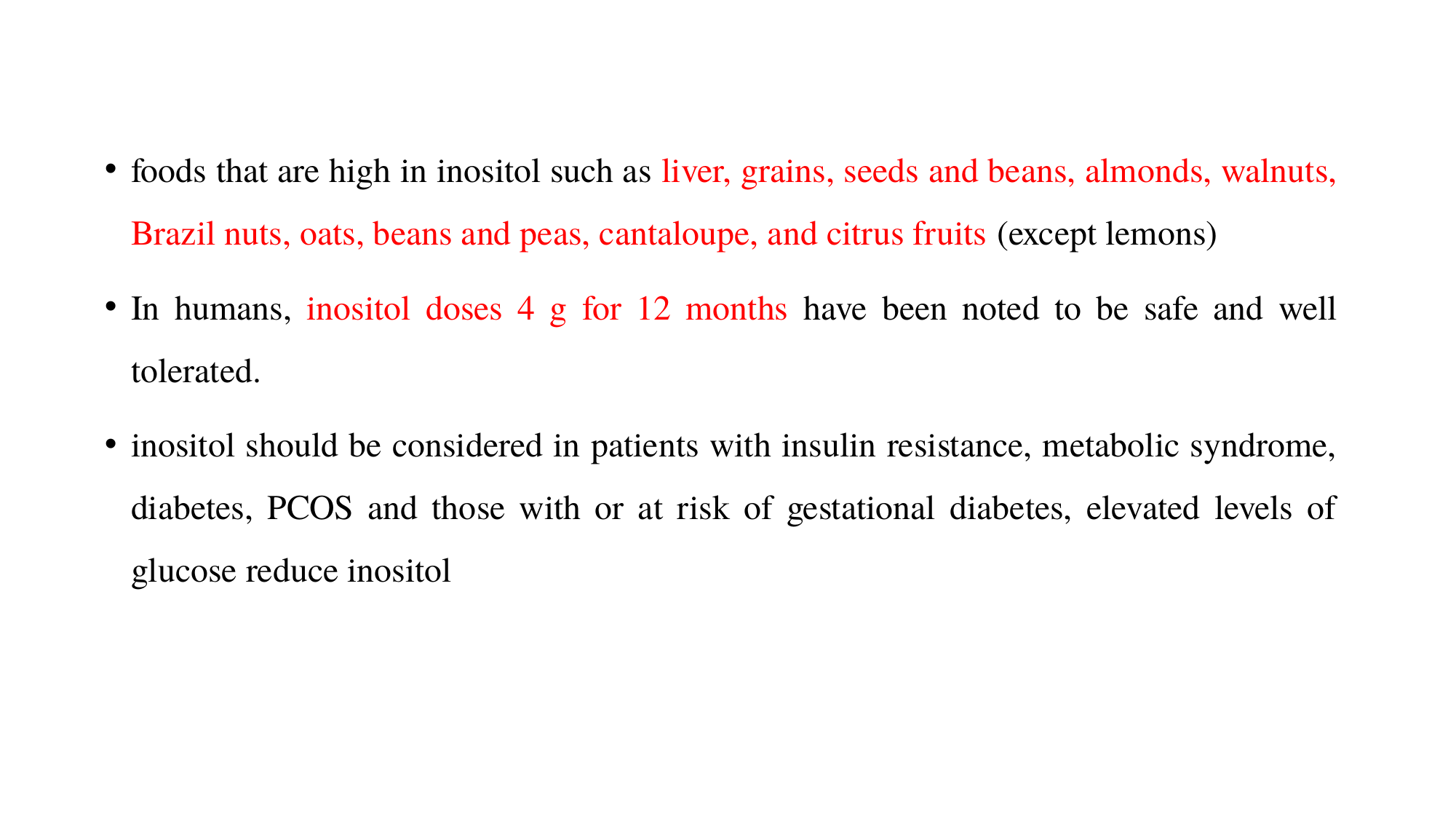

foods that are high in inositol such as liver, grains, seeds and beans, almonds, walnuts, Brazil nuts, oats, beans and peas, cantaloupe, and citrus fruits (except lemons)
In humans, inositol doses 4 g for 12 months have been noted to be safe and well tolerated.
inositol should be considered in patients with insulin resistance, metabolic syndrome, diabetes, PCOS and those with or at risk of gestational diabetes, elevated levels of glucose reduce inositol